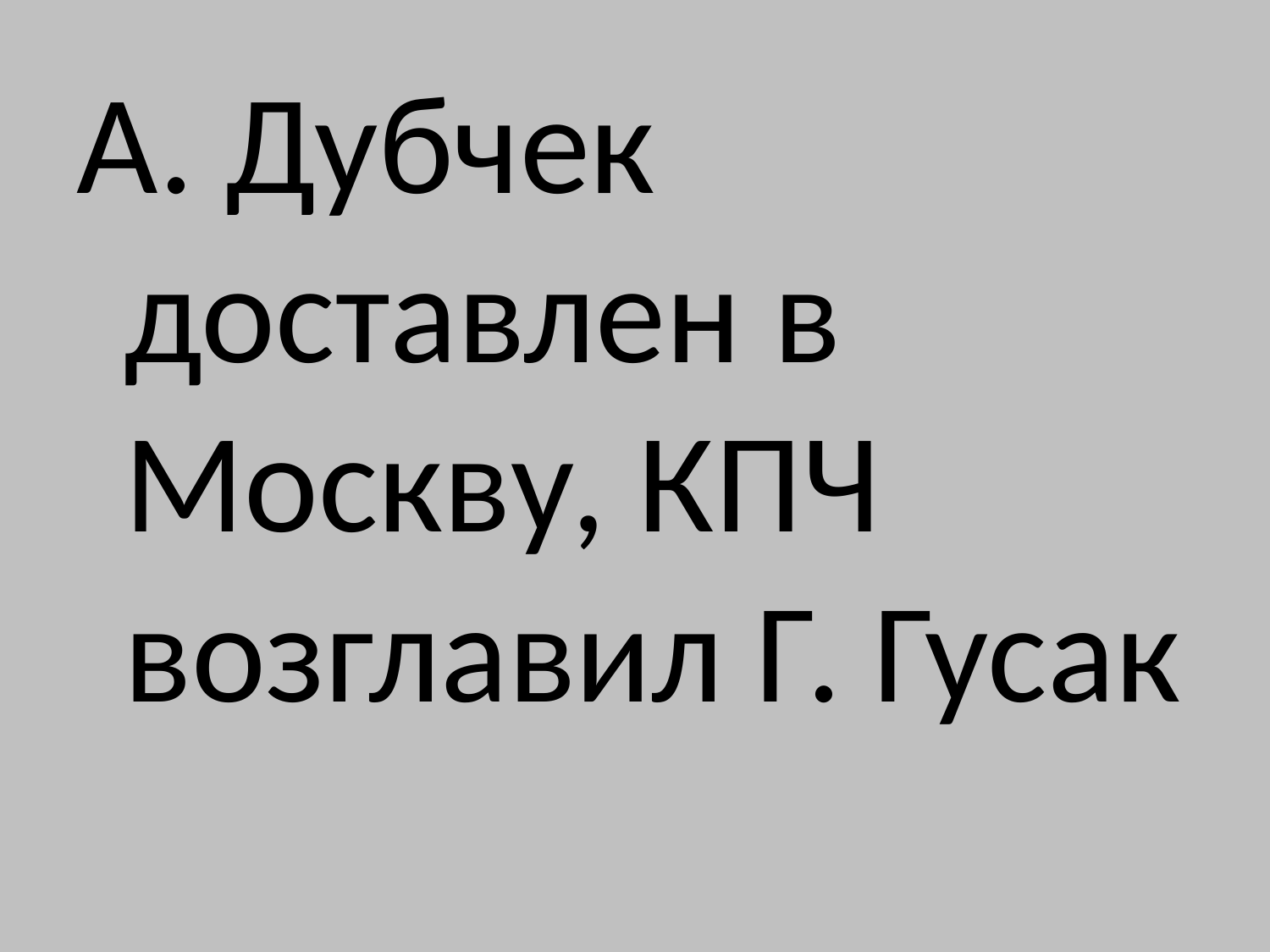

А. Дубчек доставлен в Москву, КПЧ возглавил Г. Гусак